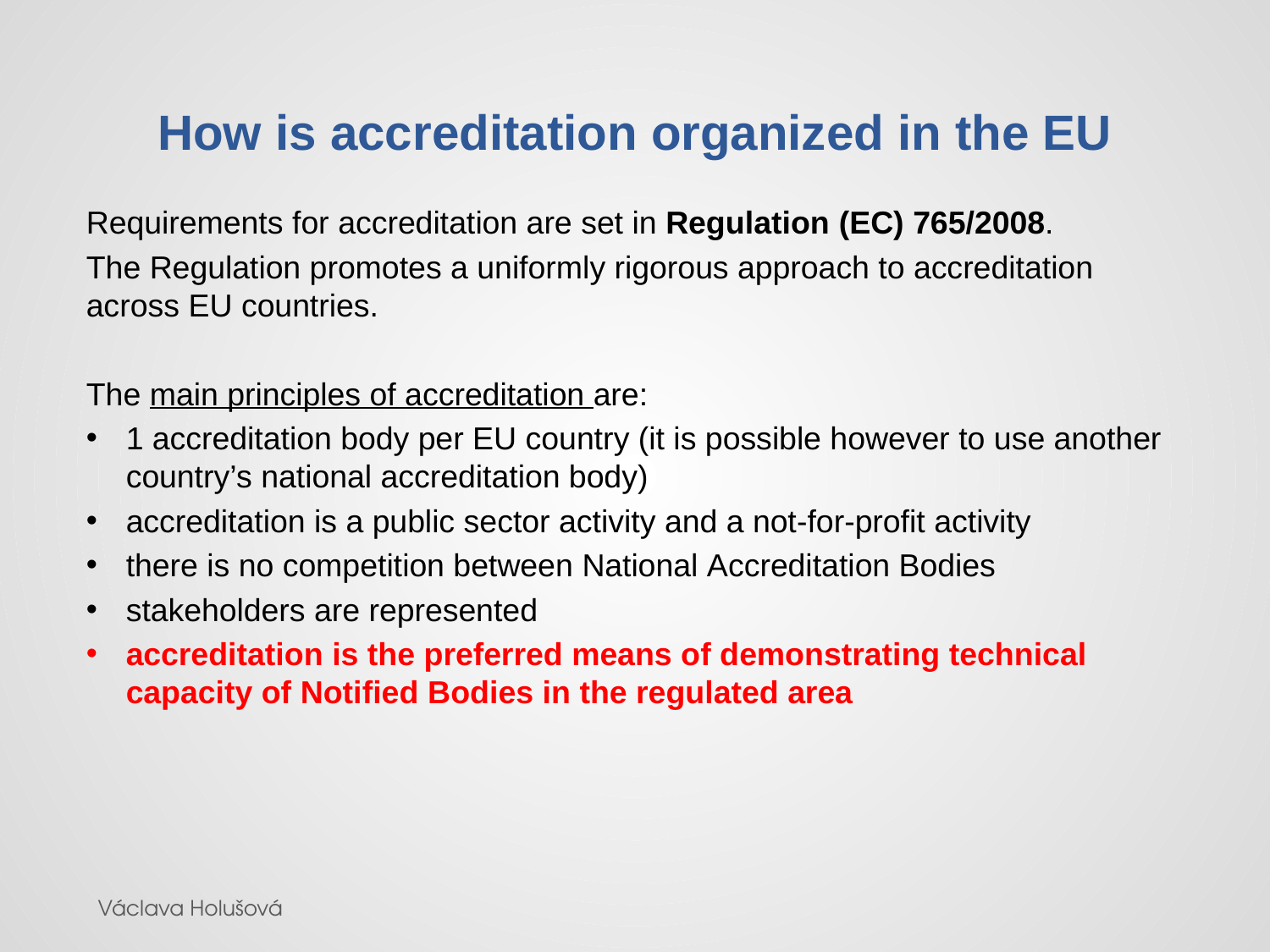

# How is accreditation organized in the EU
Requirements for accreditation are set in Regulation (EC) 765/2008.
The Regulation promotes a uniformly rigorous approach to accreditation across EU countries.

The main principles of accreditation are:
1 accreditation body per EU country (it is possible however to use another country’s national accreditation body)
accreditation is a public sector activity and a not-for-profit activity
there is no competition between National Accreditation Bodies
stakeholders are represented
accreditation is the preferred means of demonstrating technical capacity of Notified Bodies in the regulated area

Václava Holušová